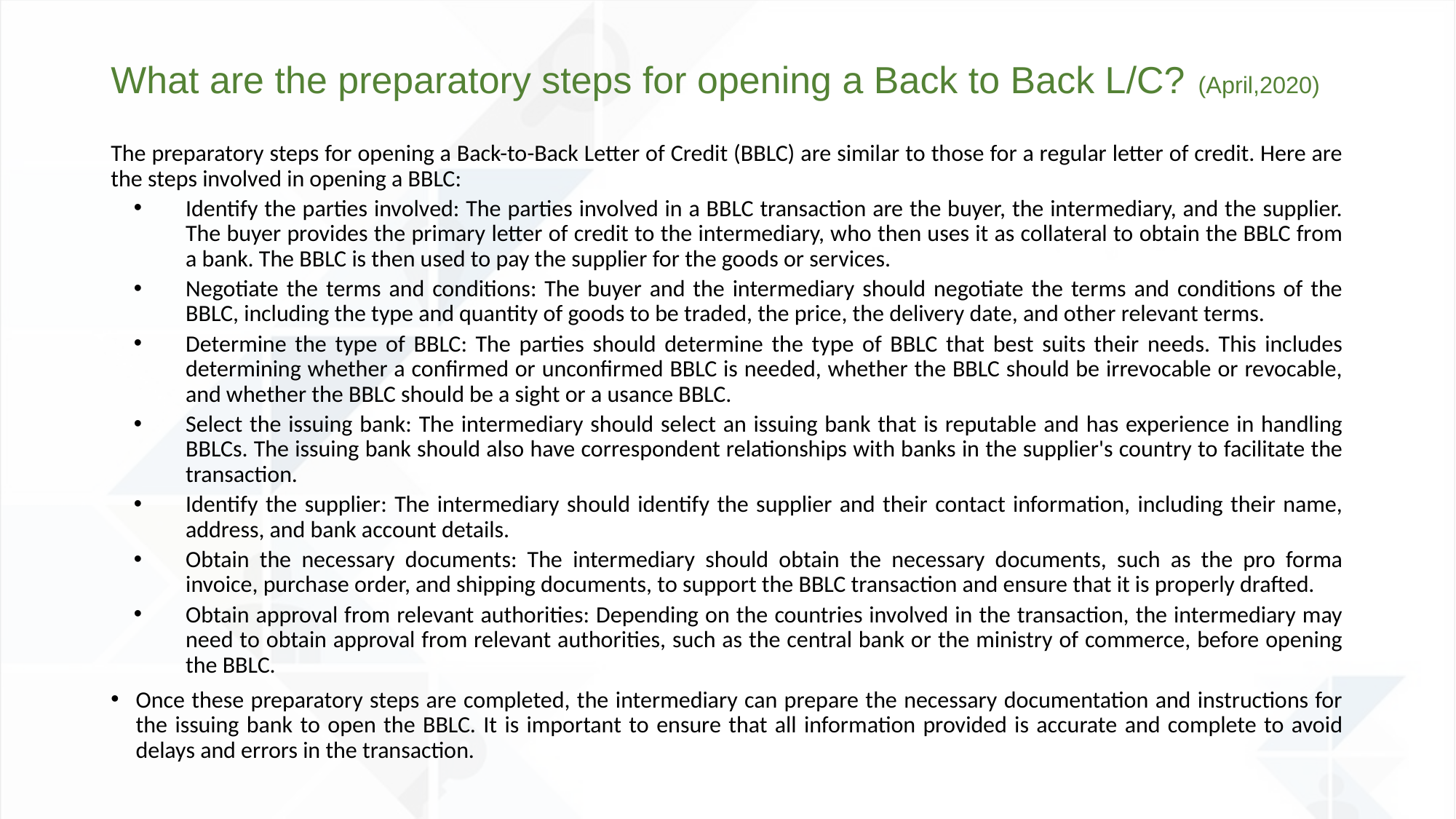

# What are the preparatory steps for opening a Back to Back L/C? (April,2020)
The preparatory steps for opening a Back-to-Back Letter of Credit (BBLC) are similar to those for a regular letter of credit. Here are the steps involved in opening a BBLC:
Identify the parties involved: The parties involved in a BBLC transaction are the buyer, the intermediary, and the supplier. The buyer provides the primary letter of credit to the intermediary, who then uses it as collateral to obtain the BBLC from a bank. The BBLC is then used to pay the supplier for the goods or services.
Negotiate the terms and conditions: The buyer and the intermediary should negotiate the terms and conditions of the BBLC, including the type and quantity of goods to be traded, the price, the delivery date, and other relevant terms.
Determine the type of BBLC: The parties should determine the type of BBLC that best suits their needs. This includes determining whether a confirmed or unconfirmed BBLC is needed, whether the BBLC should be irrevocable or revocable, and whether the BBLC should be a sight or a usance BBLC.
Select the issuing bank: The intermediary should select an issuing bank that is reputable and has experience in handling BBLCs. The issuing bank should also have correspondent relationships with banks in the supplier's country to facilitate the transaction.
Identify the supplier: The intermediary should identify the supplier and their contact information, including their name, address, and bank account details.
Obtain the necessary documents: The intermediary should obtain the necessary documents, such as the pro forma invoice, purchase order, and shipping documents, to support the BBLC transaction and ensure that it is properly drafted.
Obtain approval from relevant authorities: Depending on the countries involved in the transaction, the intermediary may need to obtain approval from relevant authorities, such as the central bank or the ministry of commerce, before opening the BBLC.
Once these preparatory steps are completed, the intermediary can prepare the necessary documentation and instructions for the issuing bank to open the BBLC. It is important to ensure that all information provided is accurate and complete to avoid delays and errors in the transaction.